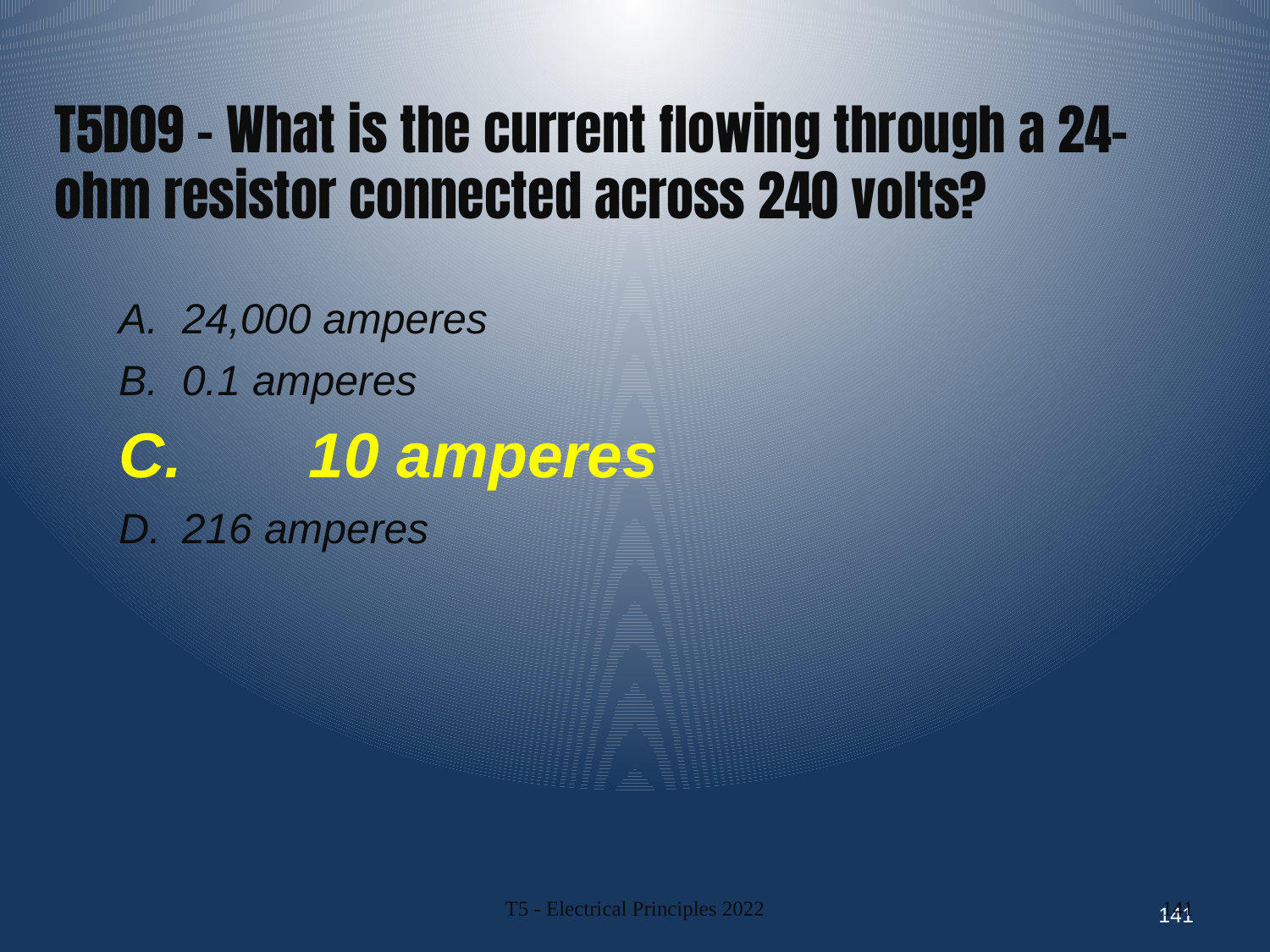

T5D09 - What is the current flowing through a 24-ohm resistor connected across 240 volts?
A.	24,000 amperes
B.	0.1 amperes
C.	10 amperes
D.	216 amperes
141
T5 - Electrical Principles 2022
141